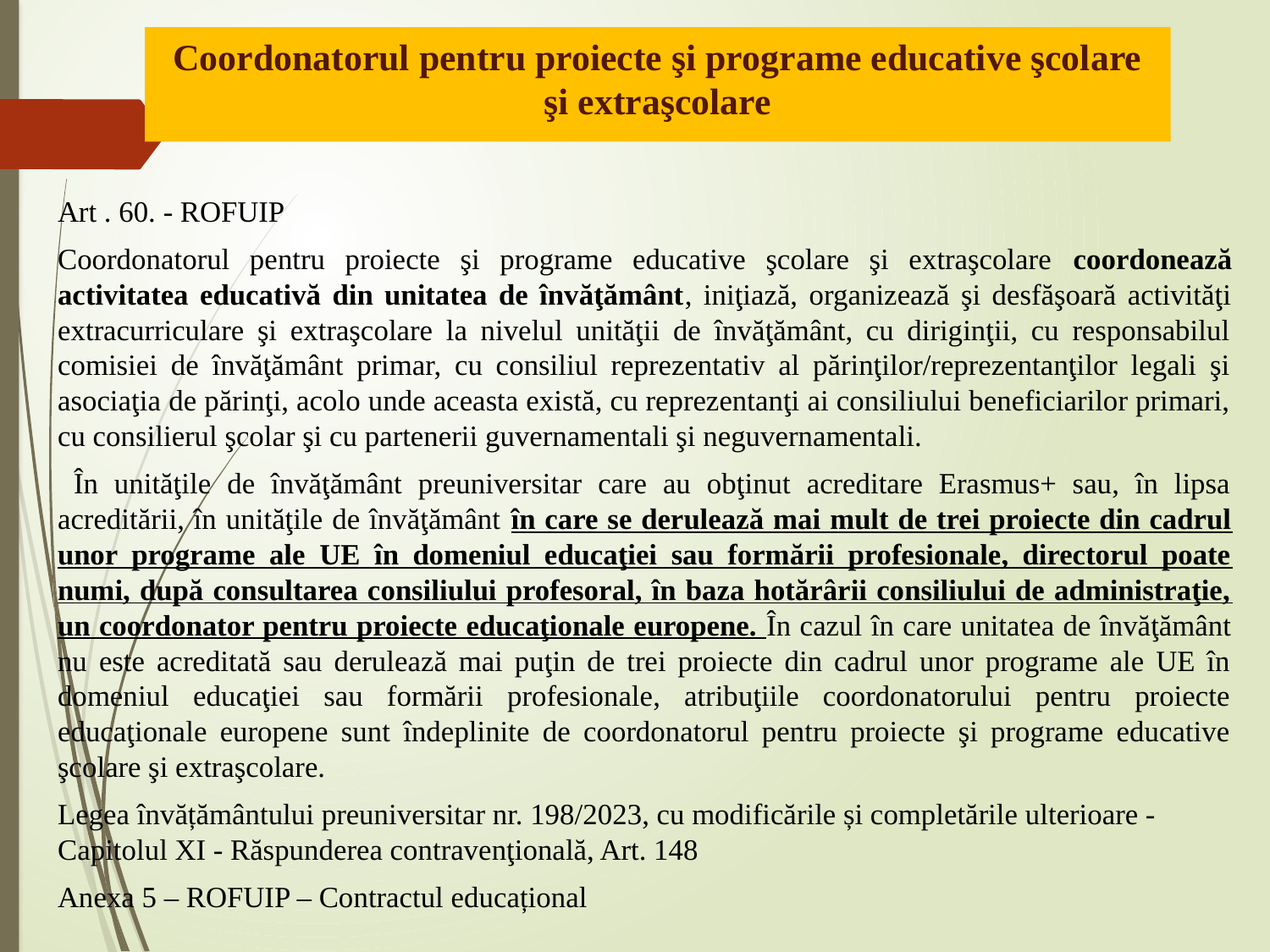

# Coordonatorul pentru proiecte şi programe educative şcolare şi extraşcolare
Art . 60. - ROFUIP
Coordonatorul pentru proiecte şi programe educative şcolare şi extraşcolare coordonează activitatea educativă din unitatea de învăţământ, iniţiază, organizează şi desfăşoară activităţi extracurriculare şi extraşcolare la nivelul unităţii de învăţământ, cu diriginţii, cu responsabilul comisiei de învăţământ primar, cu consiliul reprezentativ al părinţilor/reprezentanţilor legali şi asociaţia de părinţi, acolo unde aceasta există, cu reprezentanţi ai consiliului beneficiarilor primari, cu consilierul şcolar şi cu partenerii guvernamentali şi neguvernamentali.
 În unităţile de învăţământ preuniversitar care au obţinut acreditare Erasmus+ sau, în lipsa acreditării, în unităţile de învăţământ în care se derulează mai mult de trei proiecte din cadrul unor programe ale UE în domeniul educaţiei sau formării profesionale, directorul poate numi, după consultarea consiliului profesoral, în baza hotărârii consiliului de administraţie, un coordonator pentru proiecte educaţionale europene. În cazul în care unitatea de învăţământ nu este acreditată sau derulează mai puţin de trei proiecte din cadrul unor programe ale UE în domeniul educaţiei sau formării profesionale, atribuţiile coordonatorului pentru proiecte educaţionale europene sunt îndeplinite de coordonatorul pentru proiecte şi programe educative şcolare şi extraşcolare.
Legea învățământului preuniversitar nr. 198/2023, cu modificările și completările ulterioare -Capitolul XI - Răspunderea contravenţională, Art. 148
Anexa 5 – ROFUIP – Contractul educațional